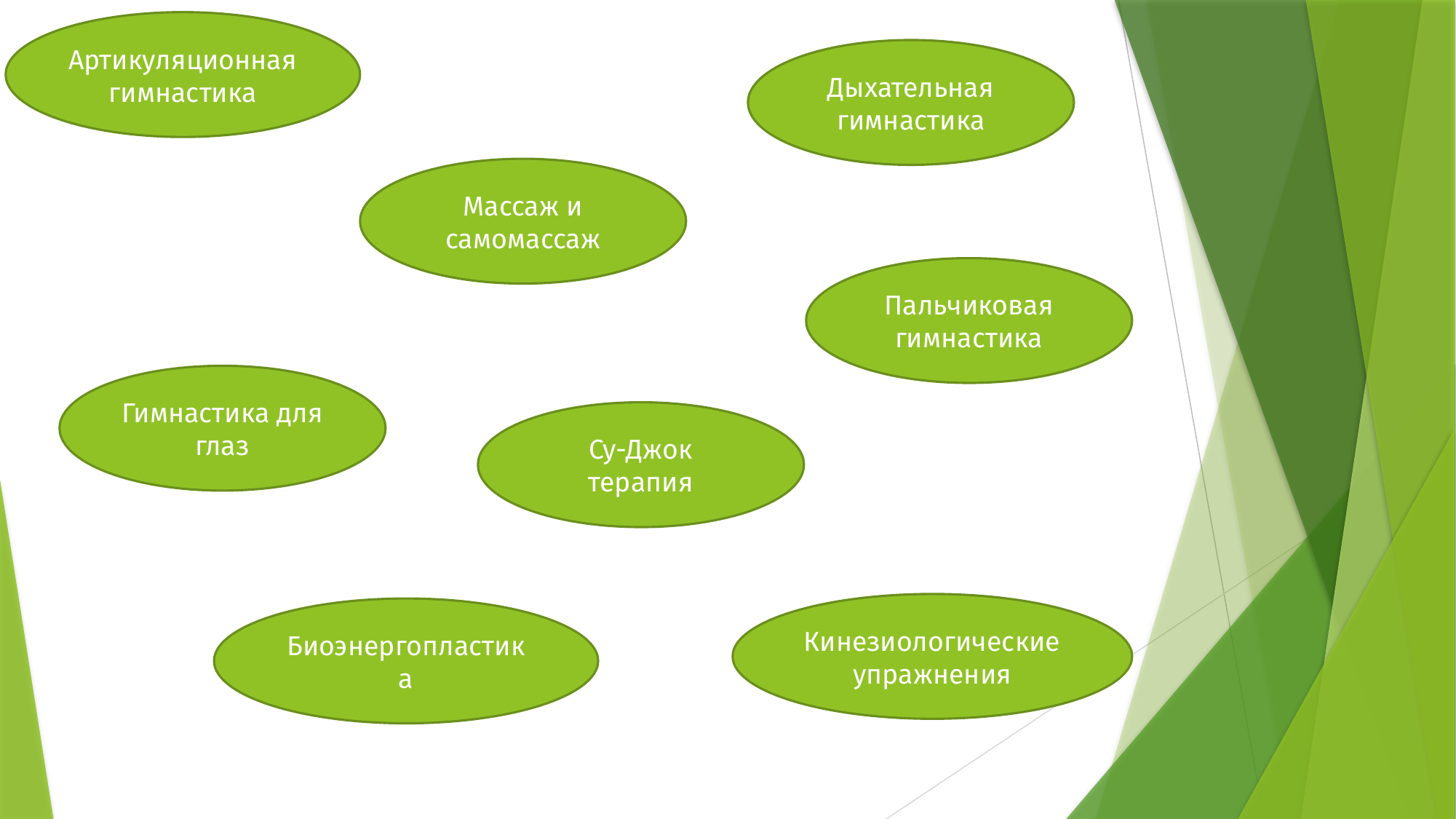

Артикуляционная гимнастика
Дыхательная гимнастика
Массаж и самомассаж
Пальчиковая гимнастика
Гимнастика для глаз
Су-Джок терапия
Кинезиологические упражнения
Биоэнергопластика